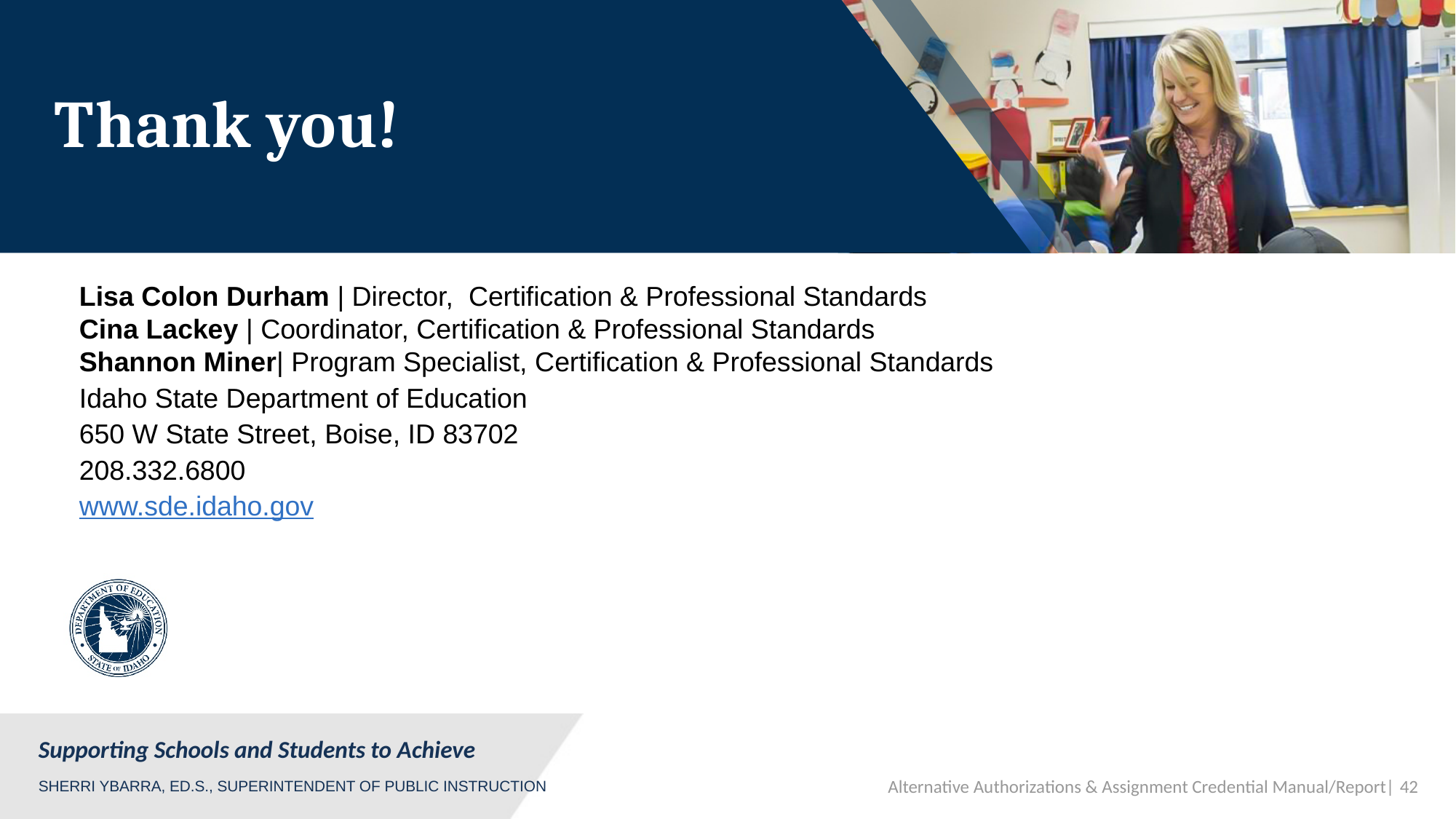

# Thank you!
Lisa Colon Durham | Director,  Certification & Professional Standards
Cina Lackey | Coordinator, Certification & Professional Standards
Shannon Miner| Program Specialist, Certification & Professional Standards
Idaho State Department of Education
650 W State Street, Boise, ID 83702
208.332.6800
www.sde.idaho.gov
Alternative Authorizations & Assignment Credential Manual/Report| 42